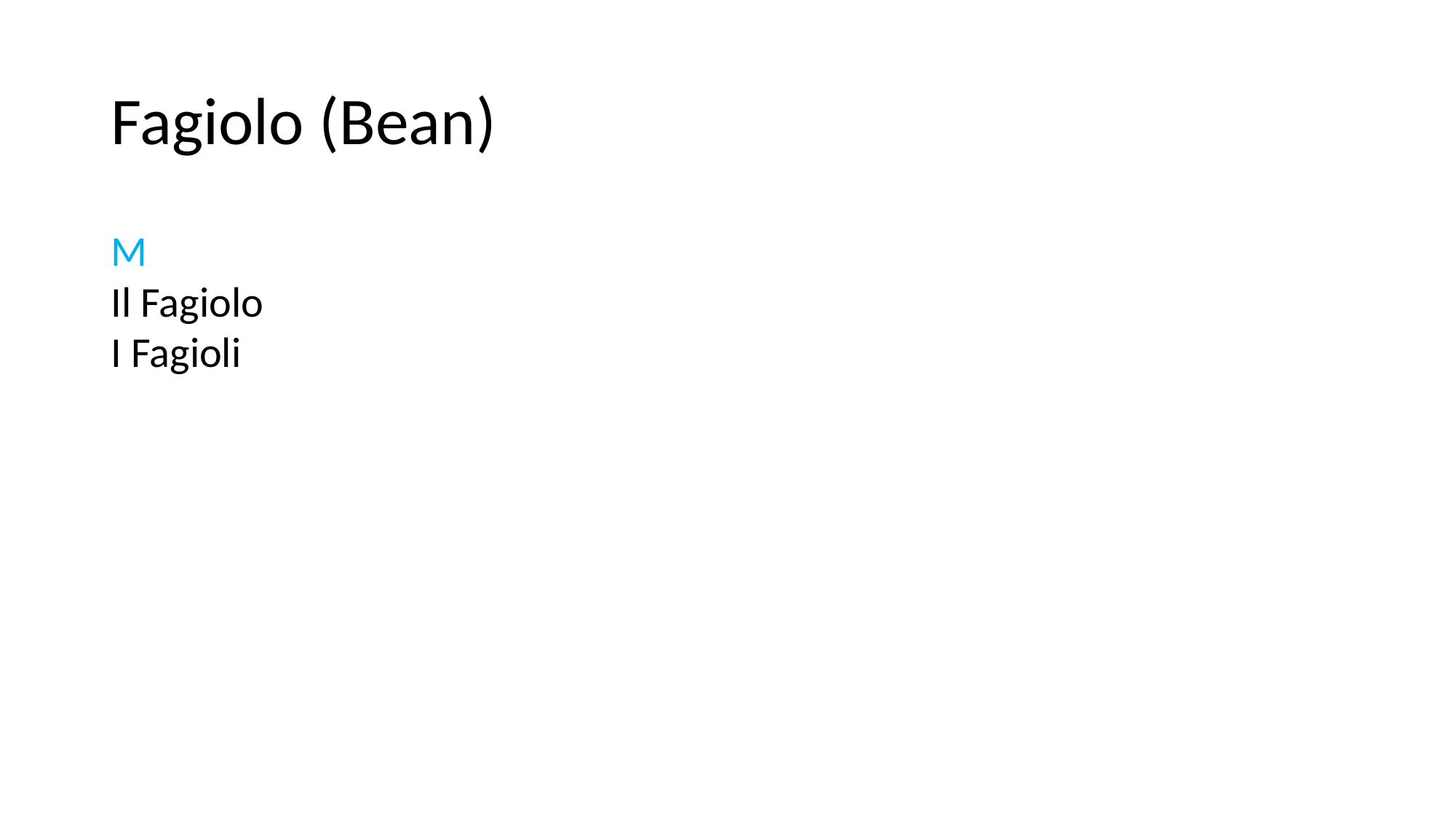

# Fagiolo (Bean)
M
Il Fagiolo
I Fagioli